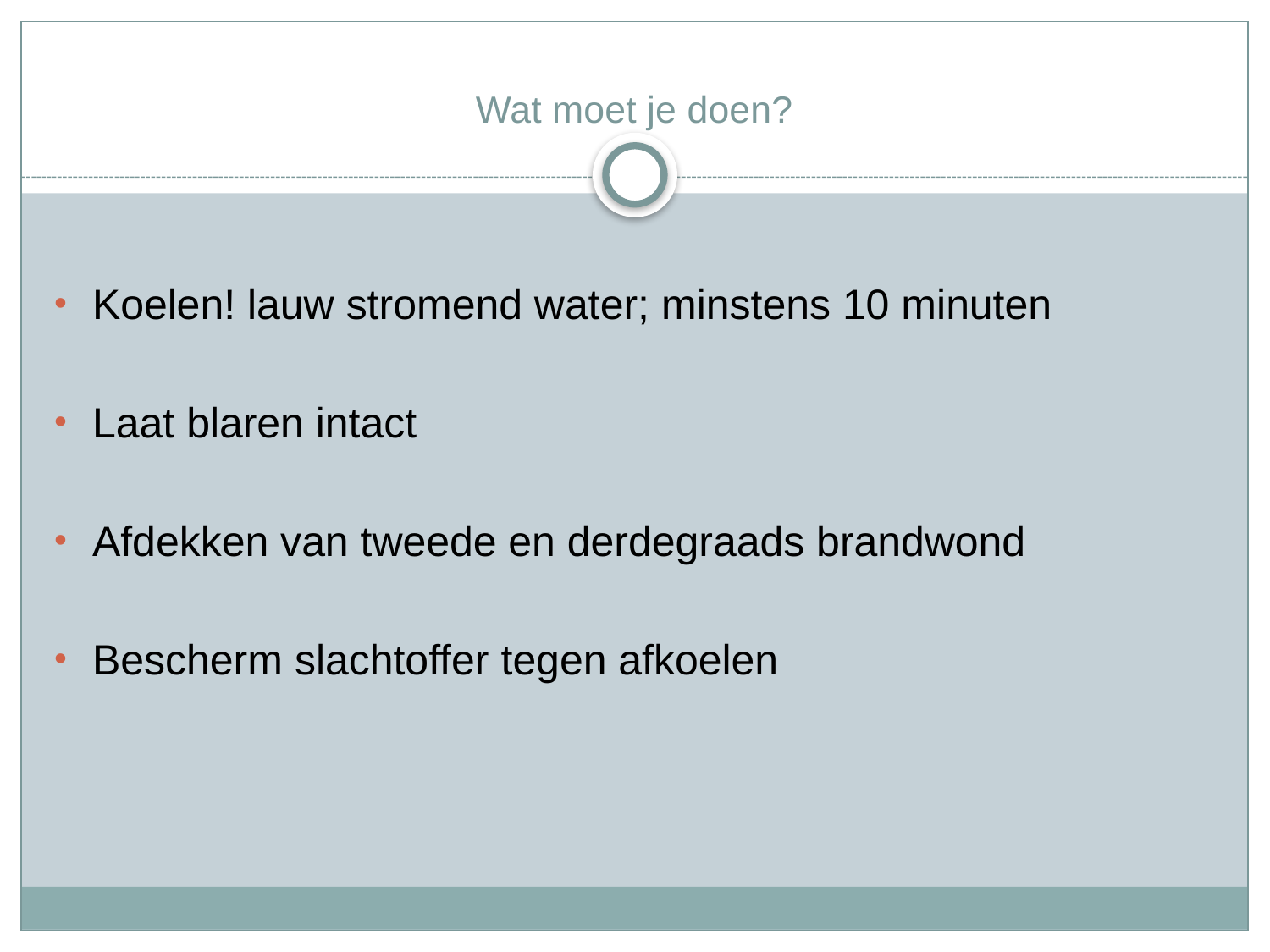

# Wat moet je doen?

Koelen! lauw stromend water; minstens 10 minuten

Laat blaren intact

Afdekken van tweede en derdegraads brandwond

Bescherm slachtoffer tegen afkoelen